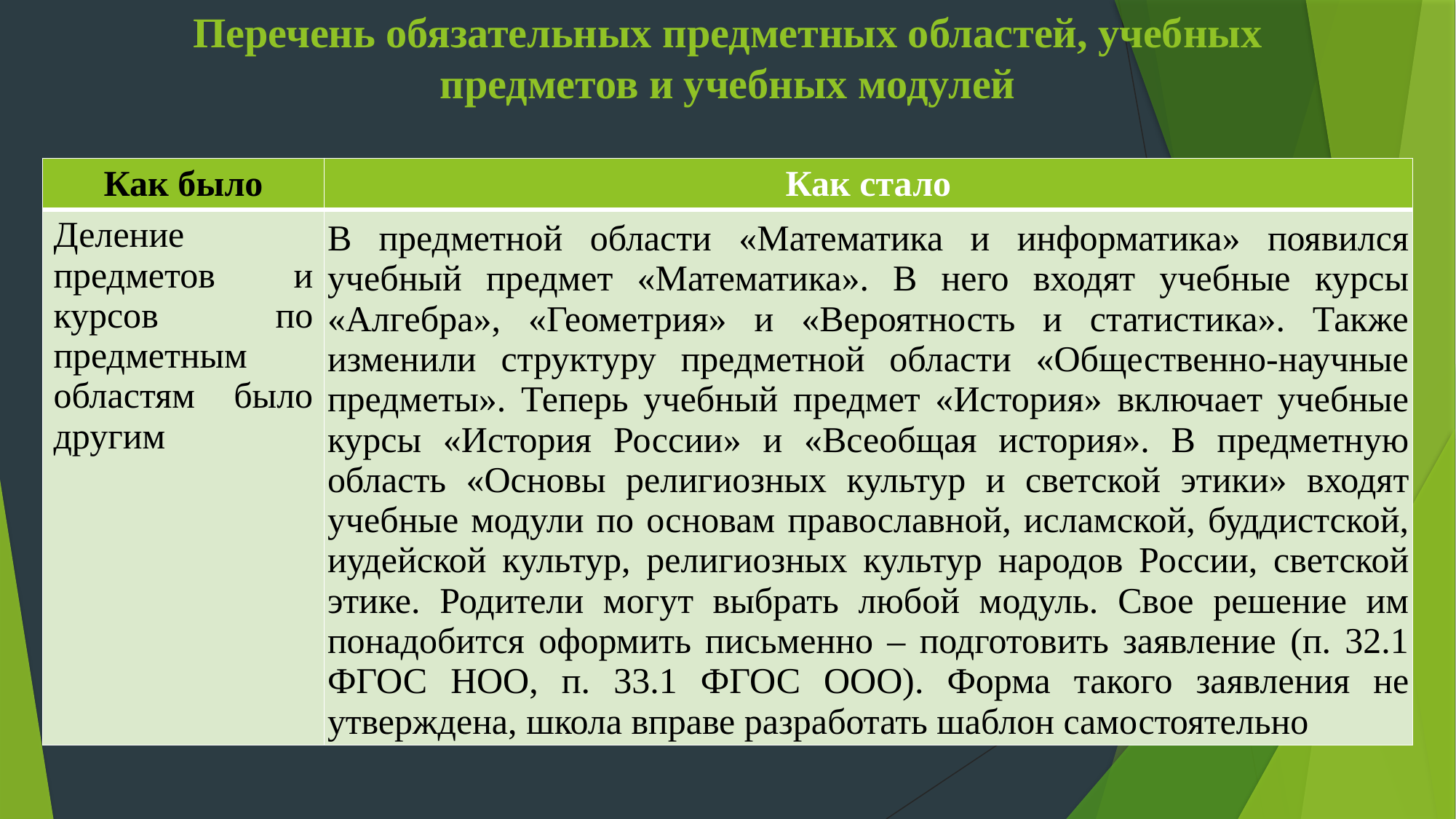

# Перечень обязательных предметных областей, учебных предметов и учебных модулей
| Как было | Как стало |
| --- | --- |
| Деление предметов и курсов по предметным областям было другим | В предметной области «Математика и информатика» появился учебный предмет «Математика». В него входят учебные курсы «Алгебра», «Геометрия» и «Вероятность и статистика». Также изменили структуру предметной области «Общественно-научные предметы». Теперь учебный предмет «История» включает учебные курсы «История России» и «Всеобщая история». В предметную область «Основы религиозных культур и светской этики» входят учебные модули по основам православной, исламской, буддистской, иудейской культур, религиозных культур народов России, светской этике. Родители могут выбрать любой модуль. Свое решение им понадобится оформить письменно – подготовить заявление (п. 32.1 ФГОС НОО, п. 33.1 ФГОС ООО). Форма такого заявления не утверждена, школа вправе разработать шаблон самостоятельно |